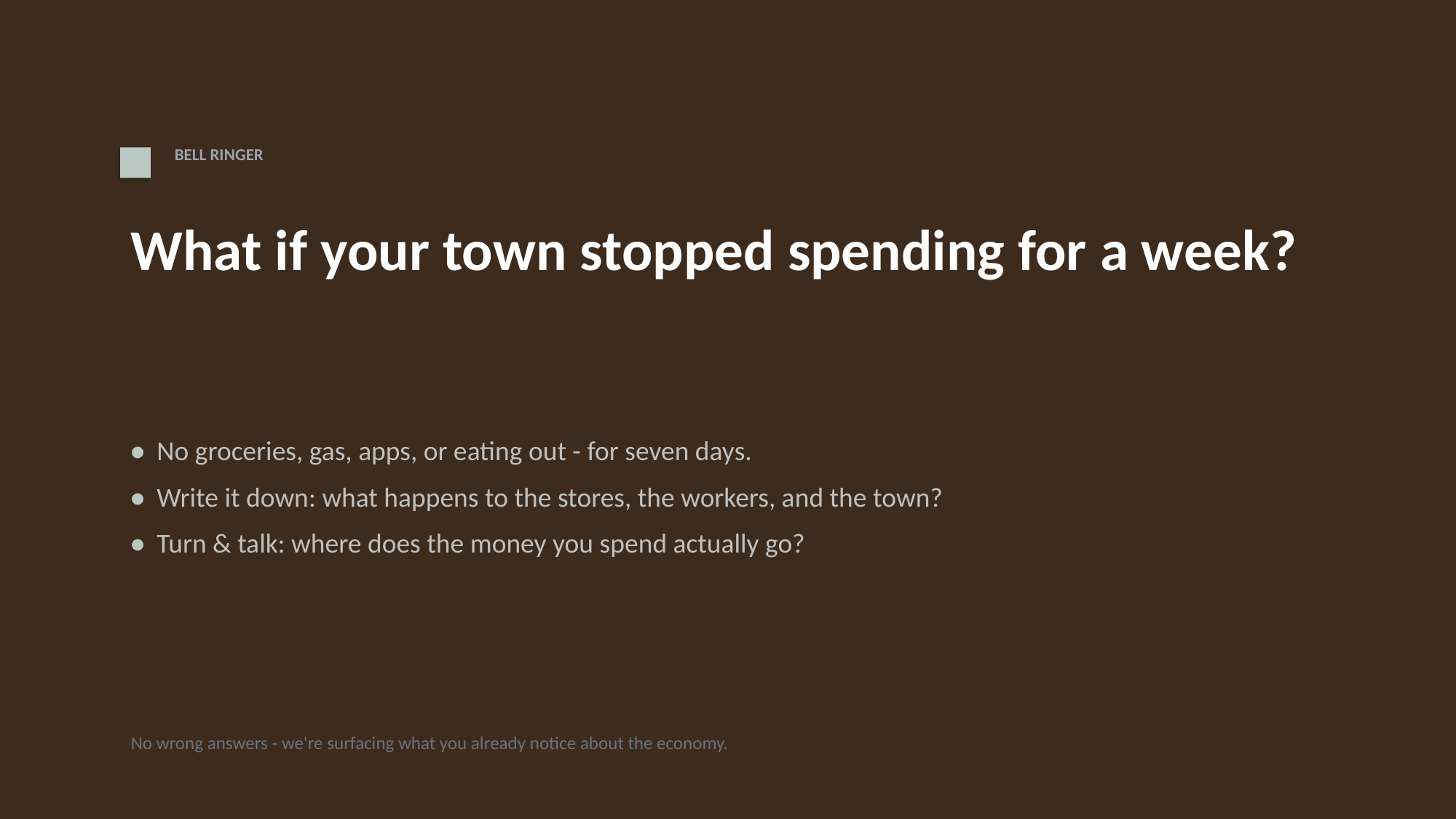

BELL RINGER

What if your town stopped spending for a week?
•  No groceries, gas, apps, or eating out - for seven days.
•  Write it down: what happens to the stores, the workers, and the town?
•  Turn & talk: where does the money you spend actually go?
No wrong answers - we're surfacing what you already notice about the economy.